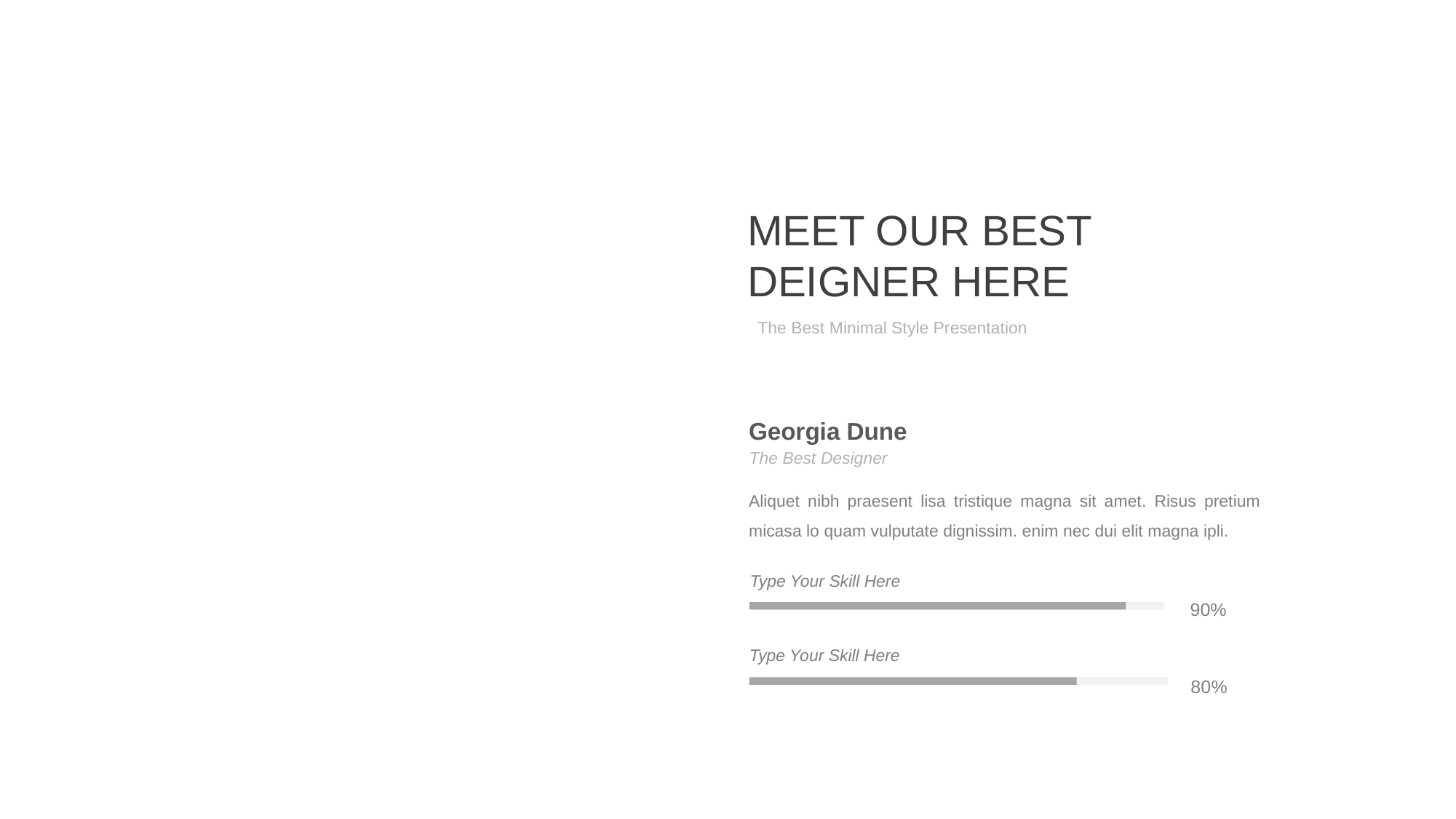

MEET OUR BEST DEIGNER HERE
The Best Minimal Style Presentation
Georgia Dune
The Best Designer
Aliquet nibh praesent lisa tristique magna sit amet. Risus pretium micasa lo quam vulputate dignissim. enim nec dui elit magna ipli.
Type Your Skill Here
90%

Type Your Skill Here
80%